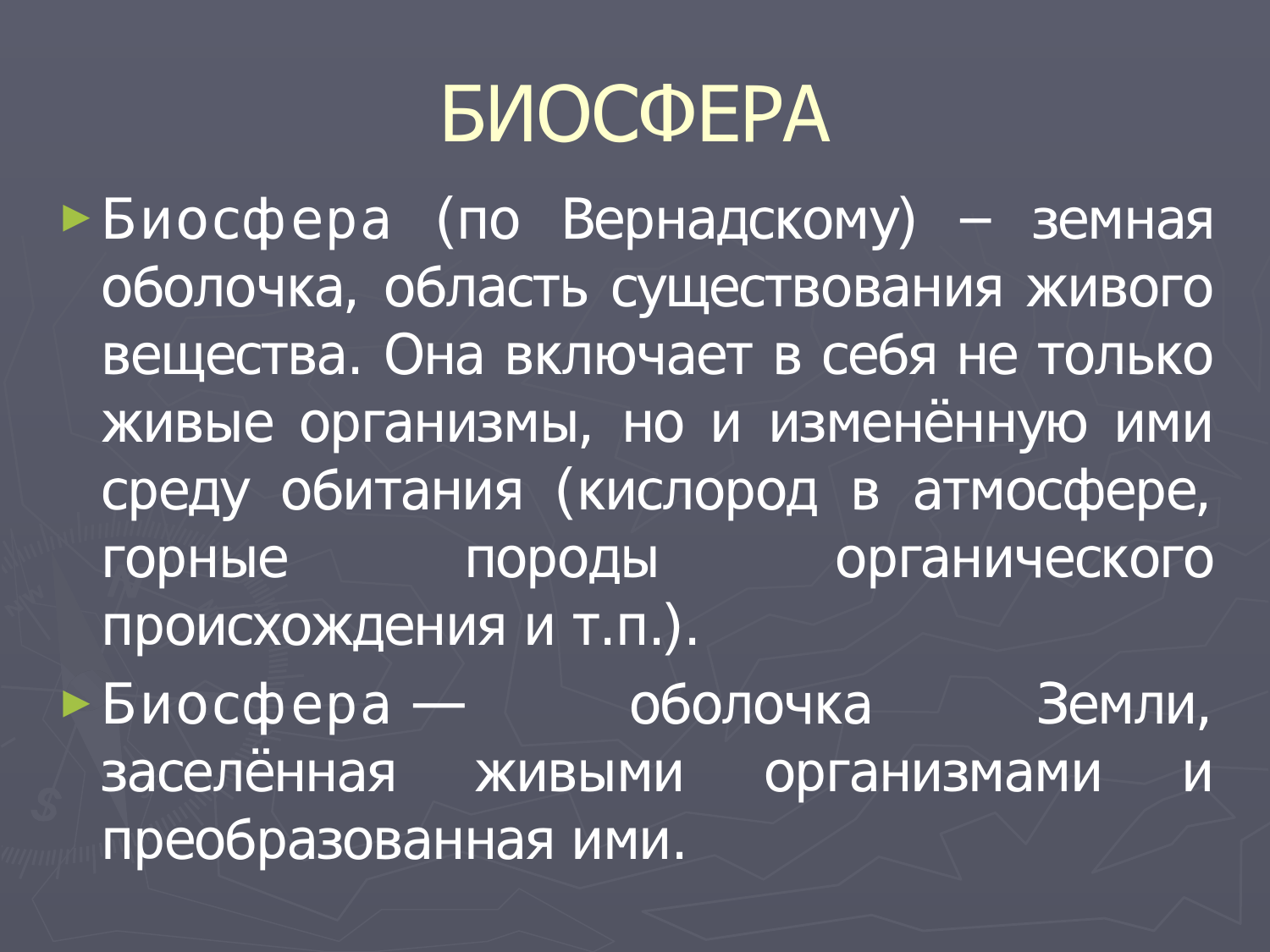

# БИОСФЕРА
Биосфера (по Вернадскому) – земная оболочка, область существования живого вещества. Она включает в себя не только живые организмы, но и изменённую ими среду обитания (кислород в атмосфере, горные породы органического происхождения и т.п.).
Биосфера — оболочка Земли, заселённая живыми организмами и преобразованная ими.